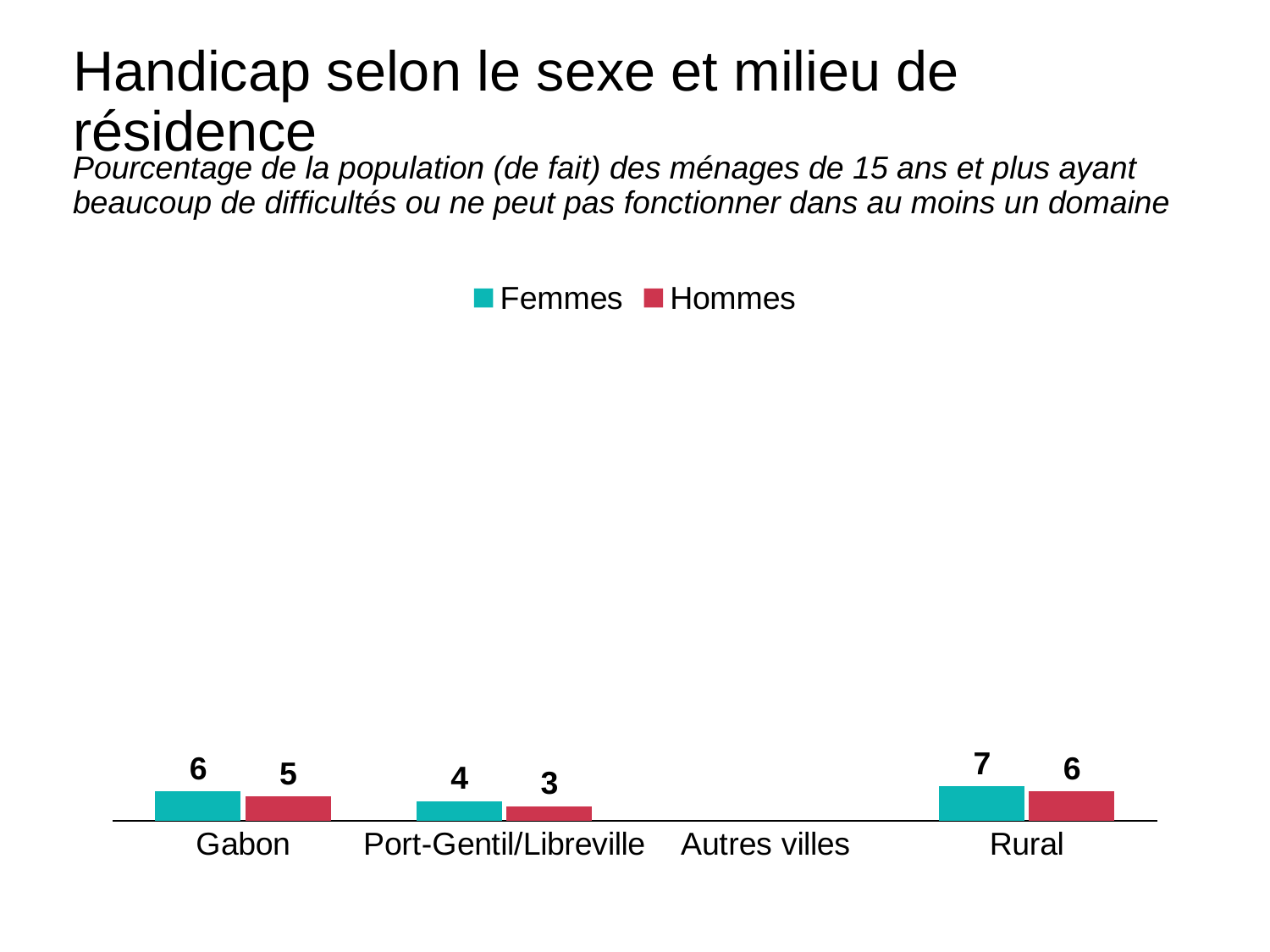

# Handicap selon le sexe et milieu de résidence
Pourcentage de la population (de fait) des ménages de 15 ans et plus ayant beaucoup de difficultés ou ne peut pas fonctionner dans au moins un domaine

### Chart

| Category | Femmes | Hommes |
|---|---|---|
| Gabon | 6.0 | 5.0 |
| Port-Gentil/Libreville | 4.0 | 3.0 |
| Autres villes | None | None |
| Rural | 7.0 | 6.0 |